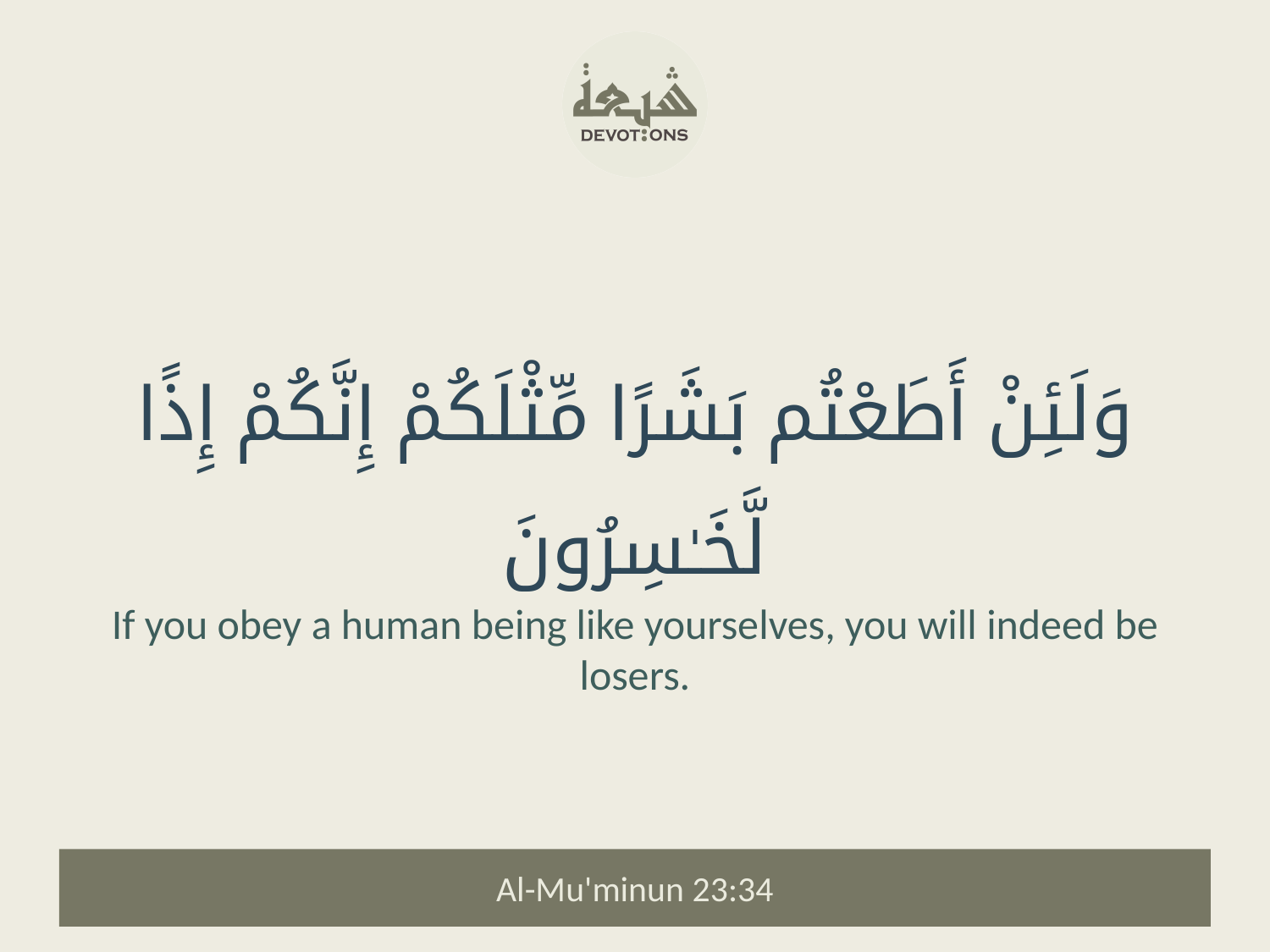

وَلَئِنْ أَطَعْتُم بَشَرًا مِّثْلَكُمْ إِنَّكُمْ إِذًا لَّخَـٰسِرُونَ
If you obey a human being like yourselves, you will indeed be losers.
Al-Mu'minun 23:34